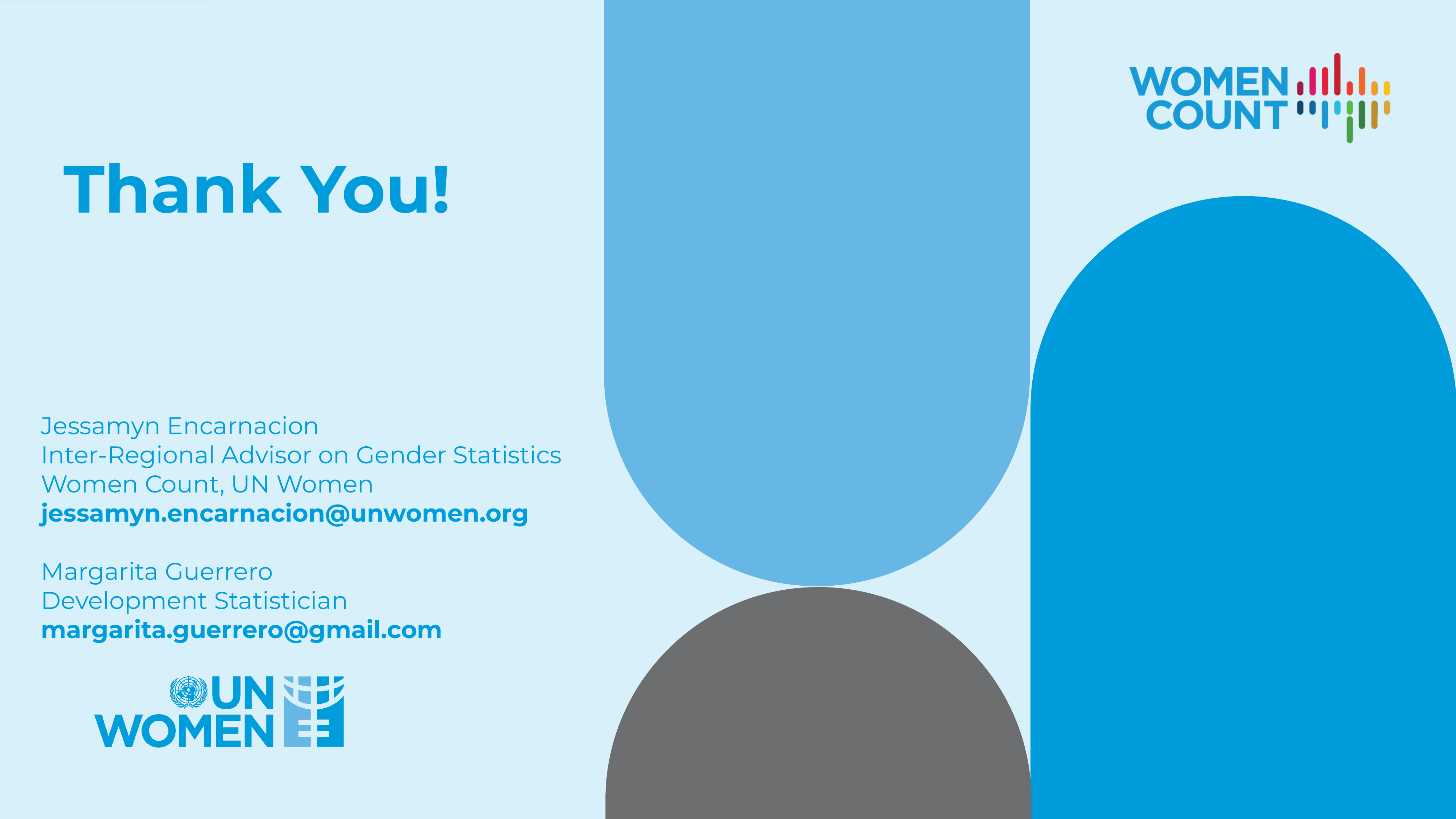

Thank You!
Jessamyn Encarnacion
Inter-Regional Advisor on Gender Statistics
Women Count, UN Women
jessamyn.encarnacion@unwomen.org

Margarita Guerrero
Development Statistician
margarita.guerrero@gmail.com